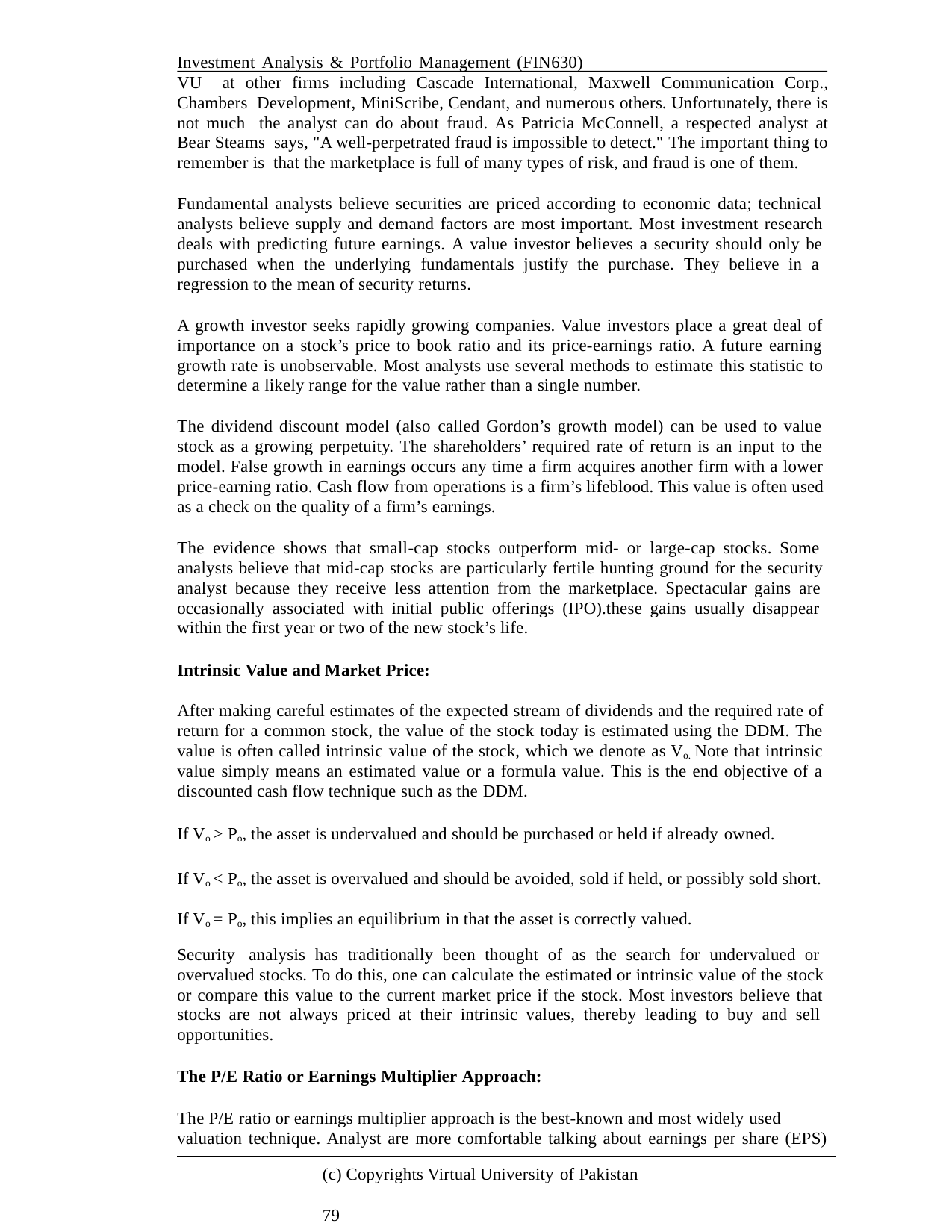

Investment Analysis & Portfolio Management (FIN630)	VU  at other firms including Cascade International, Maxwell Communication Corp., Chambers  Development, MiniScribe, Cendant, and numerous others. Unfortunately, there is not much  the analyst can do about fraud. As Patricia McConnell, a respected analyst at Bear Steams  says, "A well-perpetrated fraud is impossible to detect." The important thing to remember is  that the marketplace is full of many types of risk, and fraud is one of them.

Fundamental analysts believe securities are priced according to economic data; technical  analysts believe supply and demand factors are most important. Most investment research  deals with predicting future earnings. A value investor believes a security should only be  purchased when the underlying fundamentals justify the purchase. They believe in a  regression to the mean of security returns.

A growth investor seeks rapidly growing companies. Value investors place a great deal of  importance on a stock’s price to book ratio and its price-earnings ratio. A future earning  growth rate is unobservable. Most analysts use several methods to estimate this statistic to  determine a likely range for the value rather than a single number.

The dividend discount model (also called Gordon’s growth model) can be used to value  stock as a growing perpetuity. The shareholders’ required rate of return is an input to the  model. False growth in earnings occurs any time a firm acquires another firm with a lower  price-earning ratio. Cash flow from operations is a firm’s lifeblood. This value is often used  as a check on the quality of a firm’s earnings.

The evidence shows that small-cap stocks outperform mid- or large-cap stocks. Some  analysts believe that mid-cap stocks are particularly fertile hunting ground for the security  analyst because they receive less attention from the marketplace. Spectacular gains are  occasionally associated with initial public offerings (IPO).these gains usually disappear  within the first year or two of the new stock’s life.

Intrinsic Value and Market Price:

After making careful estimates of the expected stream of dividends and the required rate of  return for a common stock, the value of the stock today is estimated using the DDM. The  value is often called intrinsic value of the stock, which we denote as Vo. Note that intrinsic  value simply means an estimated value or a formula value. This is the end objective of a  discounted cash flow technique such as the DDM.

If Vo > Po, the asset is undervalued and should be purchased or held if already owned.
If Vo < Po, the asset is overvalued and should be avoided, sold if held, or possibly sold short.  If Vo = Po, this implies an equilibrium in that the asset is correctly valued.
Security analysis has traditionally been thought of as the search for undervalued or  overvalued stocks. To do this, one can calculate the estimated or intrinsic value of the stock  or compare this value to the current market price if the stock. Most investors believe that  stocks are not always priced at their intrinsic values, thereby leading to buy and sell  opportunities.

The P/E Ratio or Earnings Multiplier Approach:

The P/E ratio or earnings multiplier approach is the best-known and most widely used  valuation technique. Analyst are more comfortable talking about earnings per share (EPS)
(c) Copyrights Virtual University of Pakistan	79